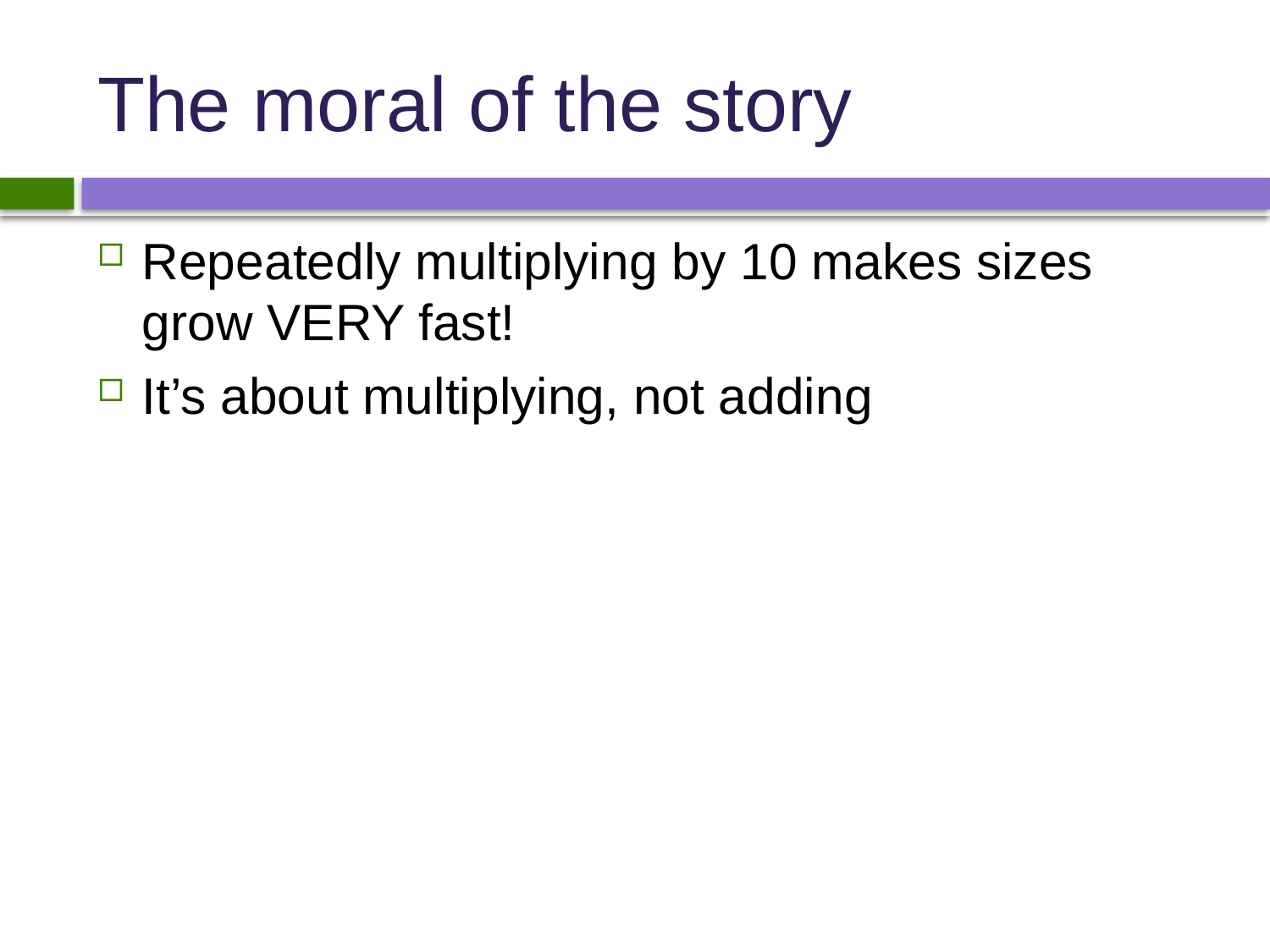

# The moral of the story
Repeatedly multiplying by 10 makes sizes grow VERY fast!
It’s about multiplying, not adding